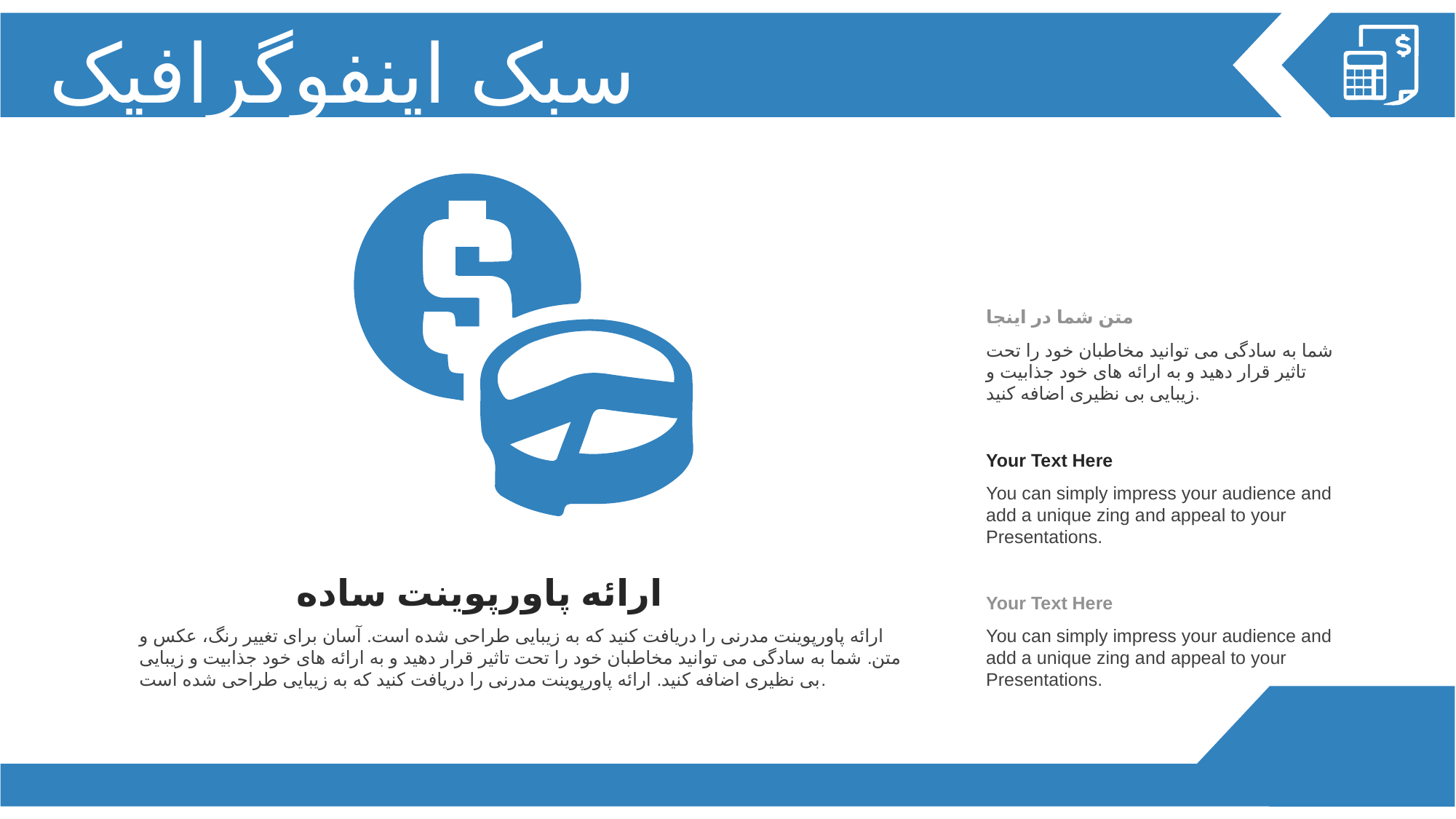

سبک اینفوگرافیک

متن شما در اینجا
شما به سادگی می توانید مخاطبان خود را تحت تاثیر قرار دهید و به ارائه های خود جذابیت و زیبایی بی نظیری اضافه کنید.
Your Text Here
You can simply impress your audience and add a unique zing and appeal to your Presentations.
ارائه پاورپوینت ساده
Your Text Here
You can simply impress your audience and add a unique zing and appeal to your Presentations.
ارائه پاورپوینت مدرنی را دریافت کنید که به زیبایی طراحی شده است. آسان برای تغییر رنگ، عکس و متن. شما به سادگی می توانید مخاطبان خود را تحت تاثیر قرار دهید و به ارائه های خود جذابیت و زیبایی بی نظیری اضافه کنید. ارائه پاورپوینت مدرنی را دریافت کنید که به زیبایی طراحی شده است.